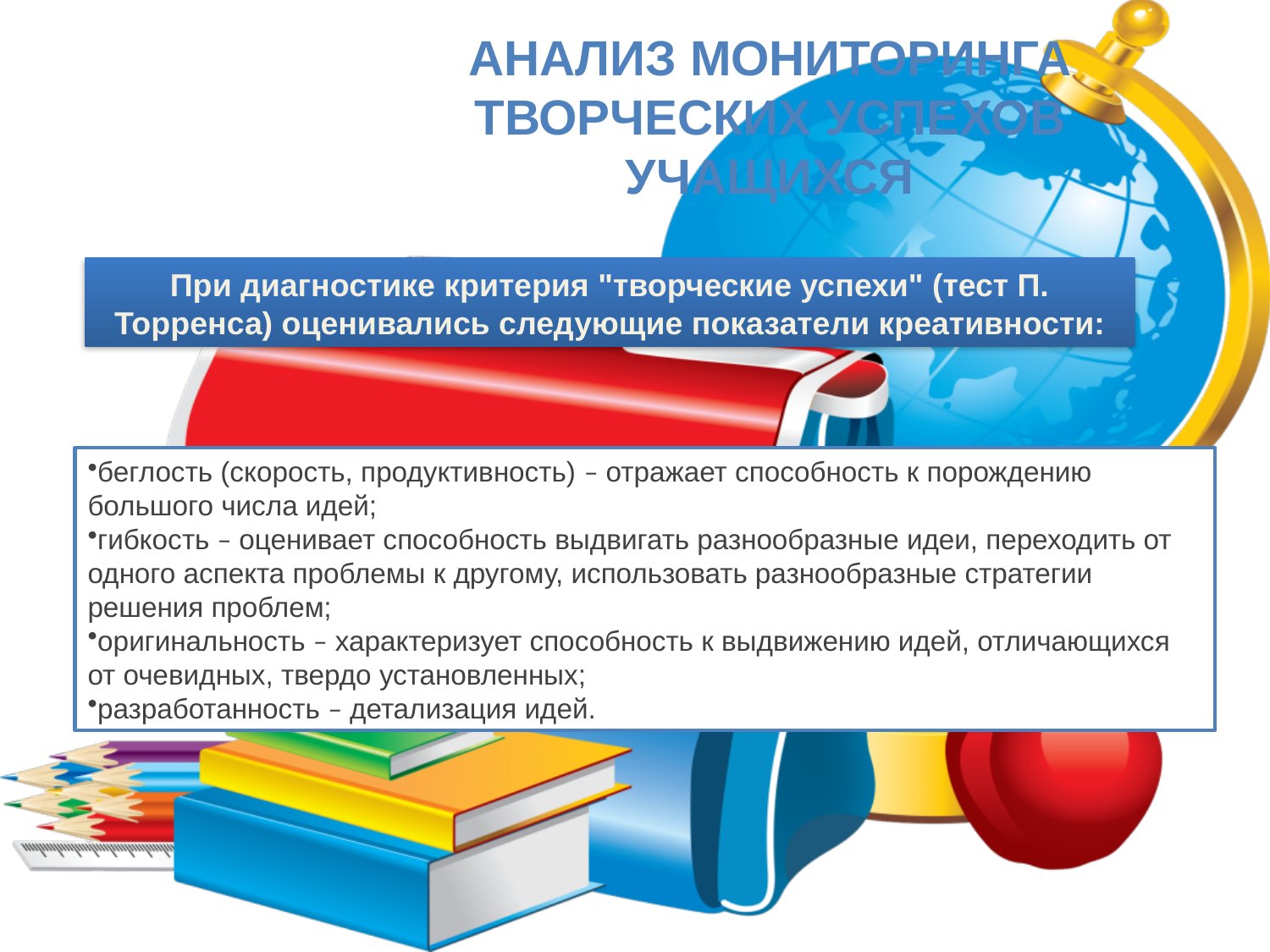

Анализ мониторинга творческих успехов учащихся
При диагностике критерия "творческие успехи" (тест П. Торренса) оценивались следующие показатели креативности:
беглость (скорость, продуктивность) – отражает способность к порождению большого числа идей;
гибкость – оценивает способность выдвигать разнообразные идеи, переходить от одного аспекта проблемы к другому, использовать разнообразные стратегии решения проблем;
оригинальность – характеризует способность к выдвижению идей, отличающихся от очевидных, твердо установленных;
разработанность – детализация идей.